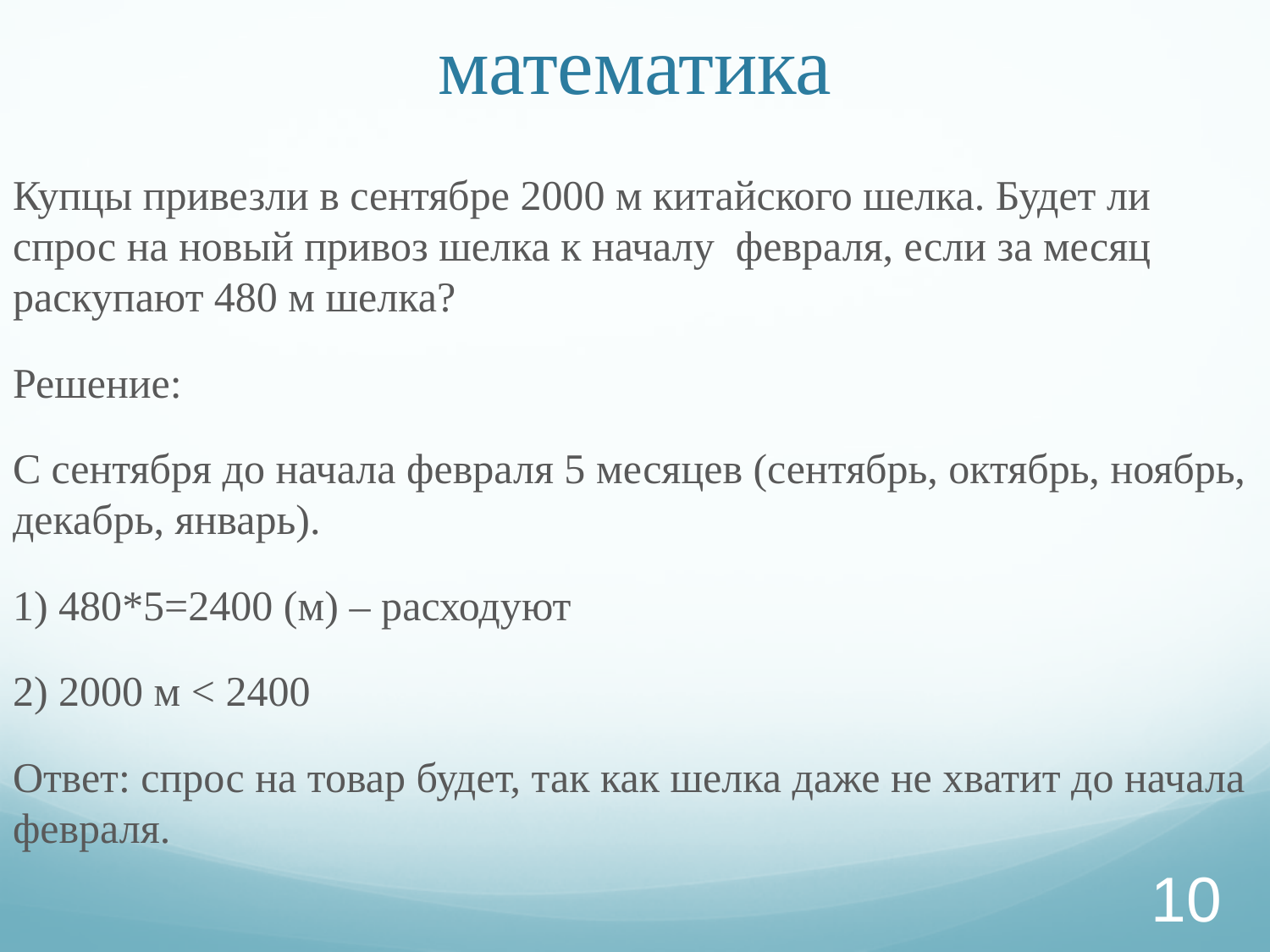

# математика
Купцы привезли в сентябре 2000 м китайского шелка. Будет ли спрос на новый привоз шелка к началу  февраля, если за месяц раскупают 480 м шелка?
Решение:
С сентября до начала февраля 5 месяцев (сентябрь, октябрь, ноябрь, декабрь, январь).
1) 480*5=2400 (м) – расходуют
2) 2000 м < 2400
Ответ: спрос на товар будет, так как шелка даже не хватит до начала февраля.

10